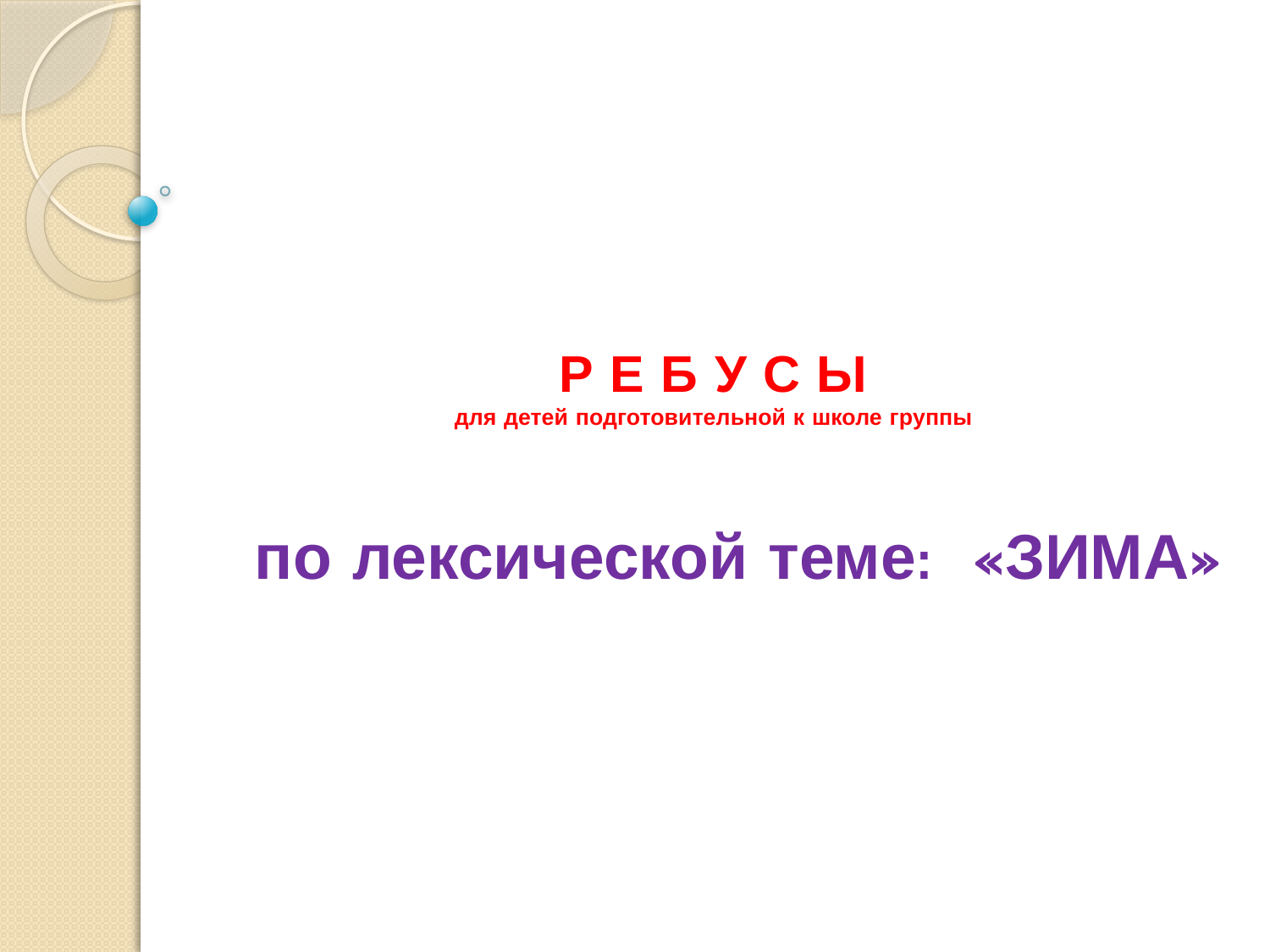

# Р Е Б У С Ы для детей подготовительной к школе группы
по лексической теме:  «ЗИМА»